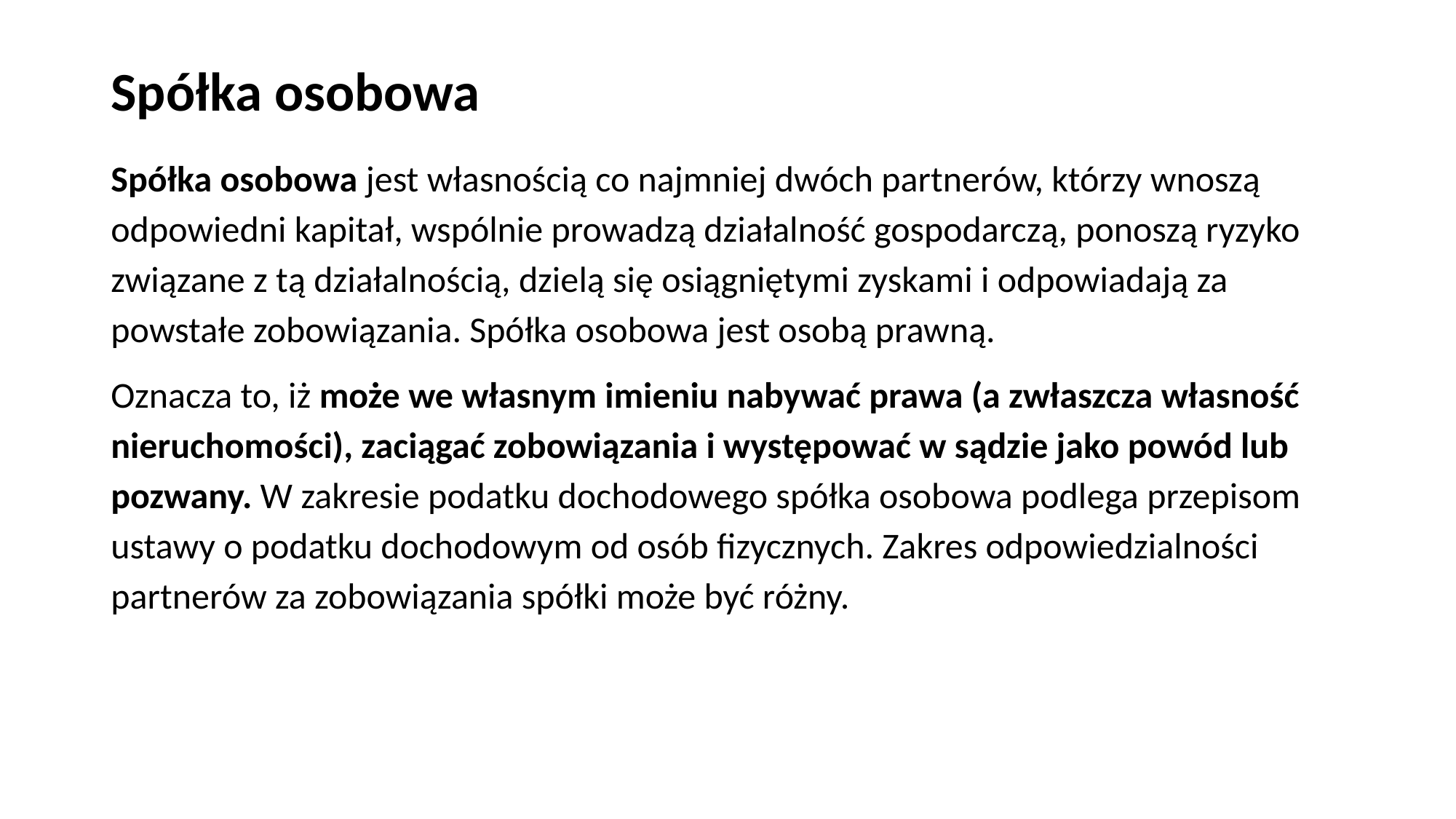

# Spółka osobowa
Spółka osobowa jest własnością co najmniej dwóch partnerów, którzy wnoszą odpowiedni kapitał, wspólnie prowadzą działalność gospodarczą, ponoszą ryzyko związane z tą działalnością, dzielą się osiągniętymi zyskami i odpowiadają za powstałe zobowiązania. Spółka osobowa jest osobą prawną.
Oznacza to, iż może we własnym imieniu nabywać prawa (a zwłaszcza własność nieruchomości), zaciągać zobowiązania i występować w sądzie jako powód lub pozwany. W zakresie podatku dochodowego spółka osobowa podlega przepisom ustawy o podatku dochodowym od osób fizycznych. Zakres odpowiedzialności partnerów za zobowiązania spółki może być różny.